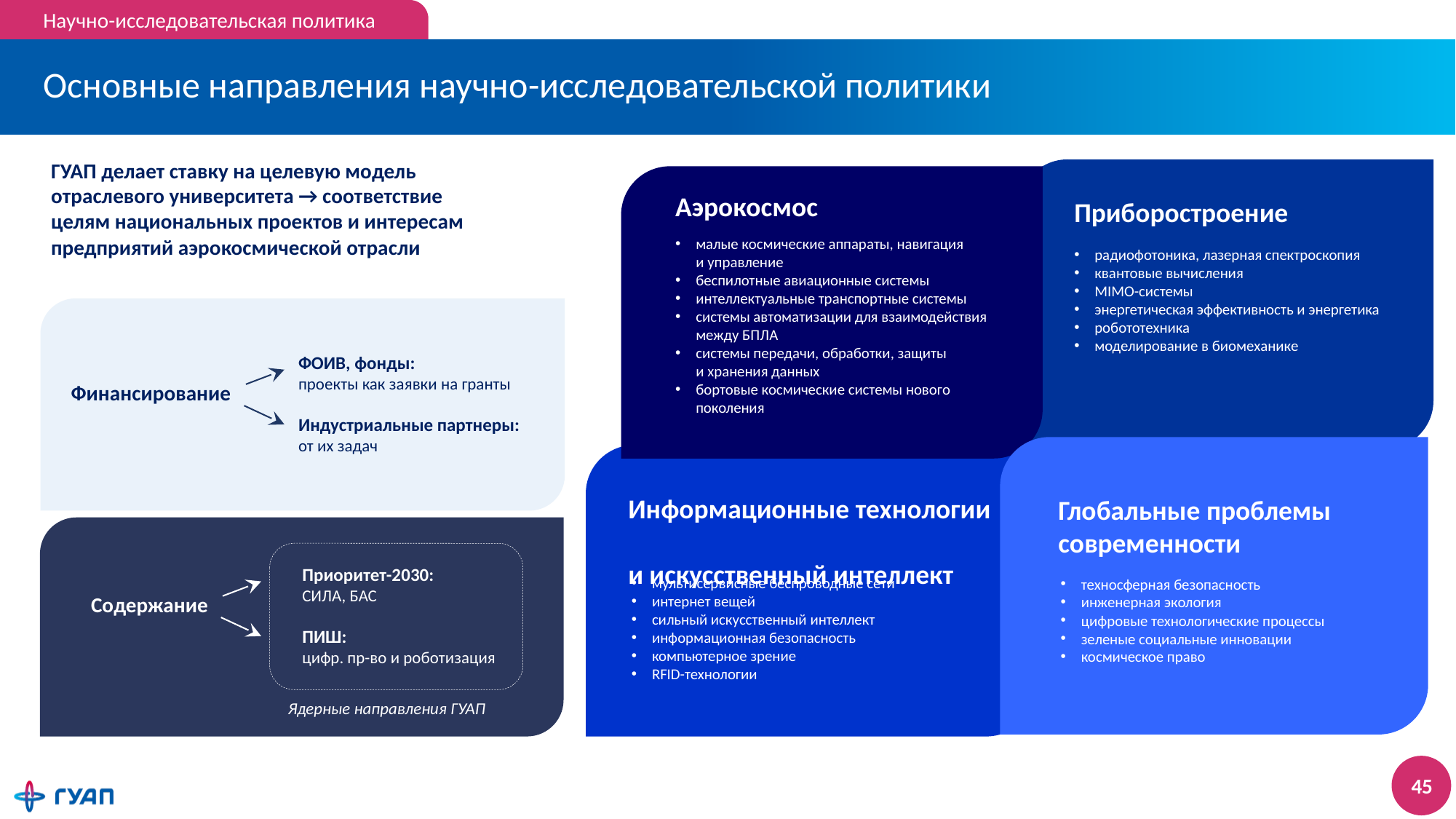

Научно-исследовательская политика

# Основные направления научно-исследовательской политики
ГУАП делает ставку на целевую модель отраслевого университета → соответствие целям национальных проектов и интересам предприятий аэрокосмической отрасли

Аэрокосмос
малые космические аппараты, навигация
и управление
беспилотные авиационные системы
интеллектуальные транспортные системы
системы автоматизации для взаимодействия между БПЛА
системы передачи, обработки, защиты
и хранения данных
бортовые космические системы нового поколения
Приборостроение
радиофотоника, лазерная спектроскопия
квантовые вычисления
MIMO-системы
энергетическая эффективность и энергетика
робототехника
моделирование в биомеханике

ФОИВ, фонды:
проекты как заявки на гранты
Финансирование
Индустриальные партнеры:
от их задач

Информационные технологии
и искусственный интеллект
Глобальные проблемы современности

Приоритет-2030:
СИЛА, БАС
Содержание
ПИШ:
цифр. пр-во и роботизация
мультисервисные беспроводные сети
интернет вещей
сильный искусственный интеллект
информационная безопасность
компьютерное зрение
RFID-технологии
техносферная безопасность
инженерная экология
цифровые технологические процессы
зеленые социальные инновации
космическое право
Ядерные направления ГУАП